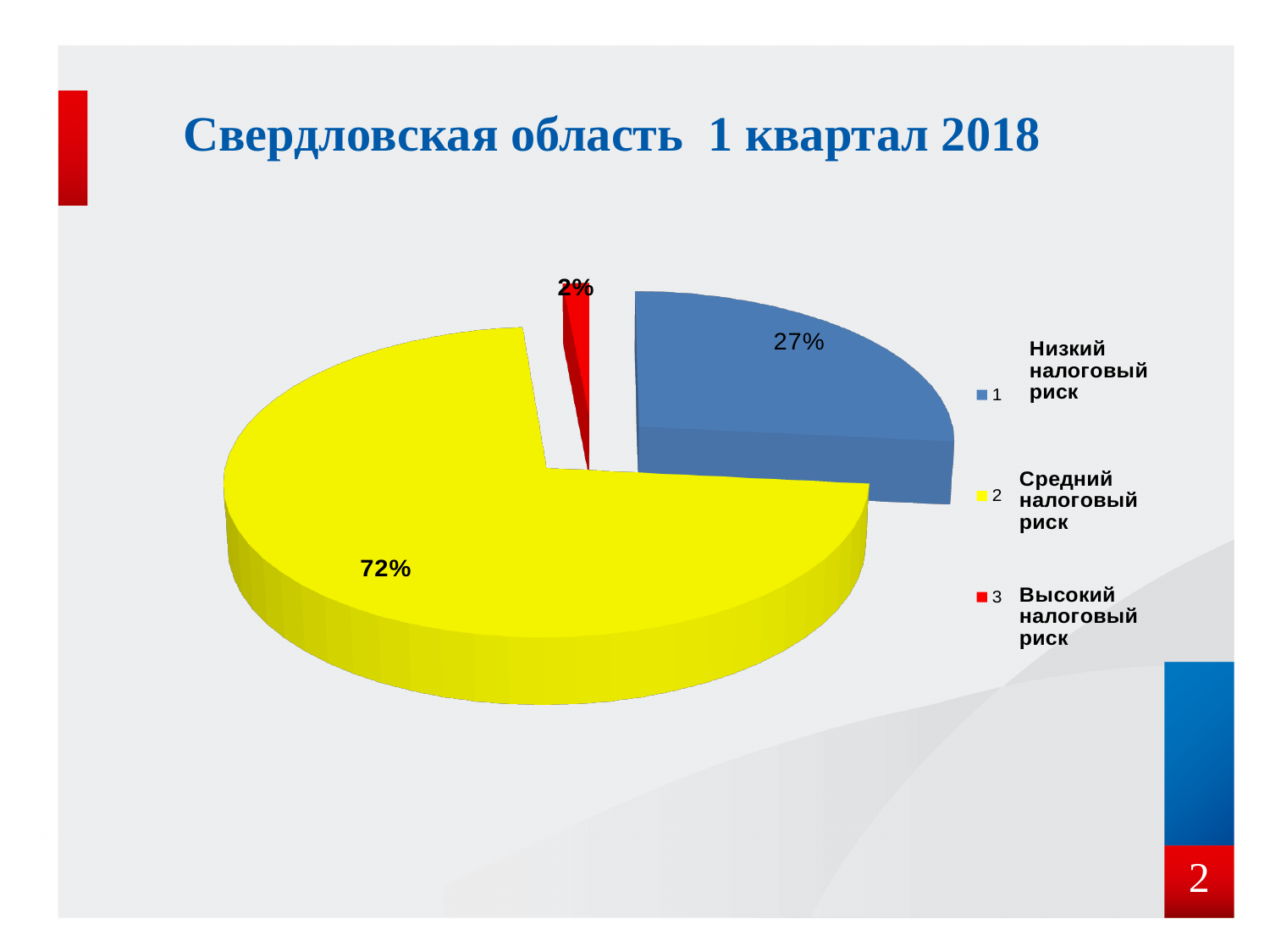

Свердловская область  1 квартал 2018

[unsupported chart]

2